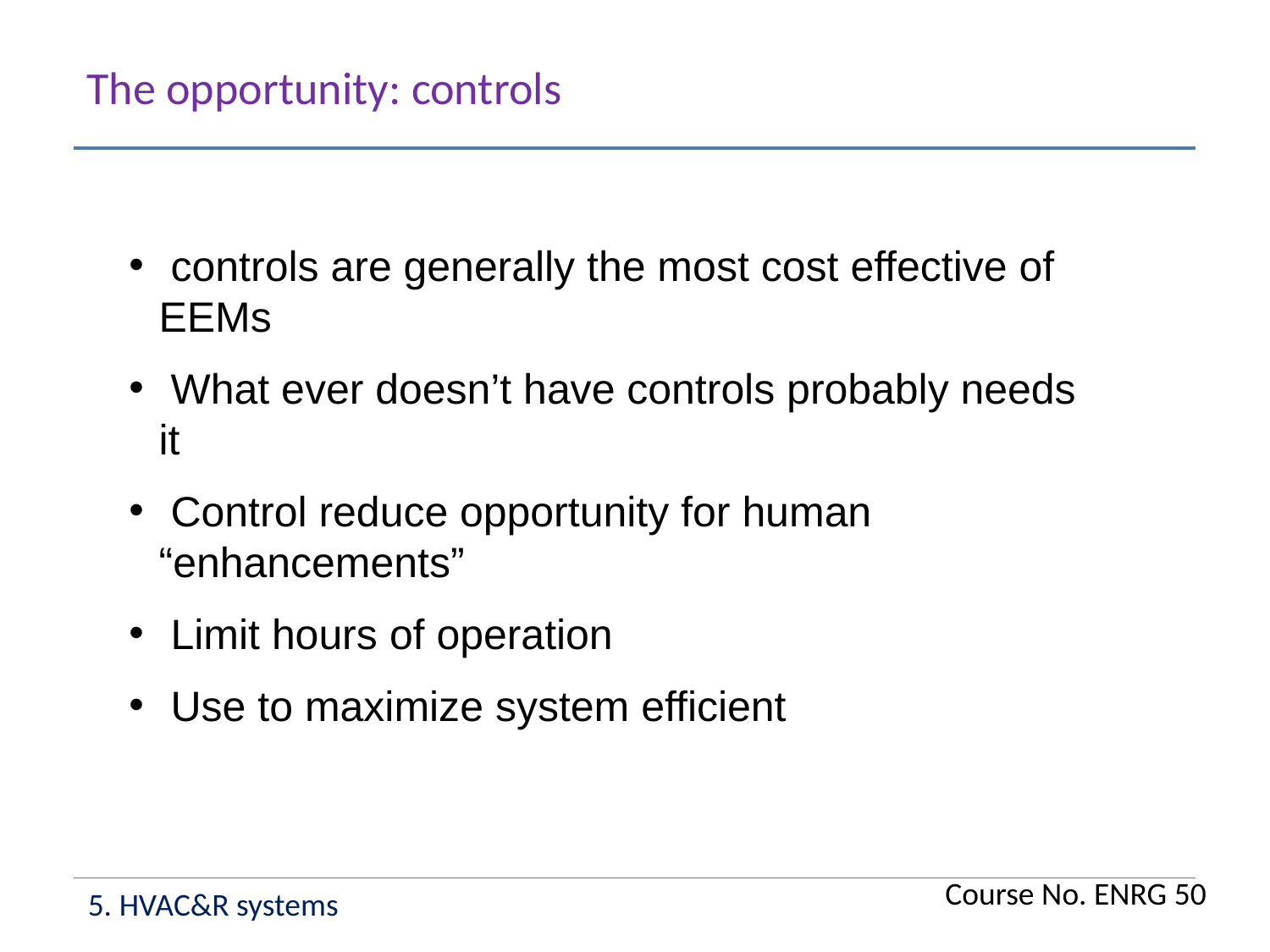

The opportunity: controls
 controls are generally the most cost effective of EEMs
 What ever doesn’t have controls probably needs it
 Control reduce opportunity for human “enhancements”
 Limit hours of operation
 Use to maximize system efficient
Course No. ENRG 50
5. HVAC&R systems